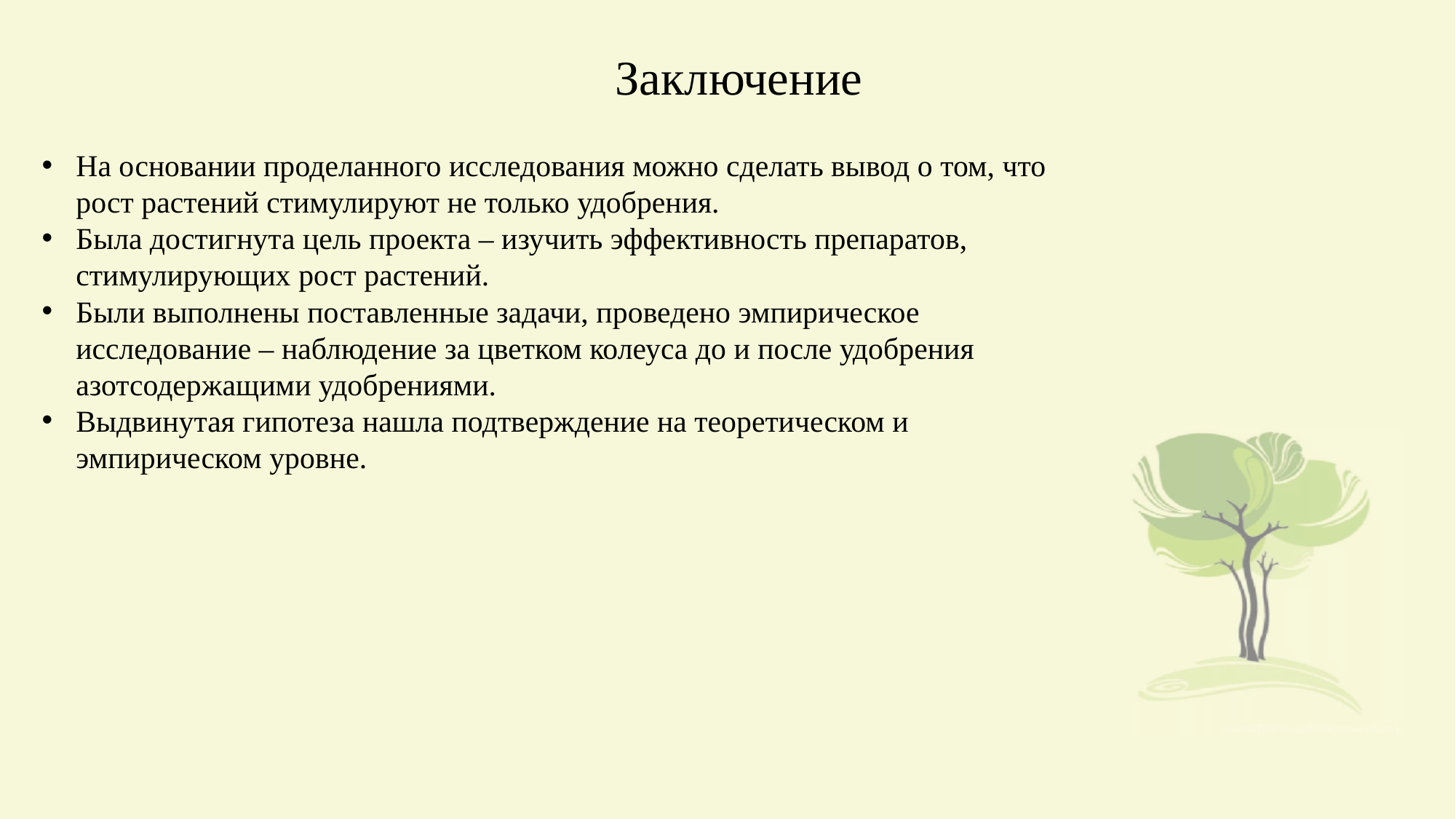

Заключение
На основании проделанного исследования можно сделать вывод о том, что рост растений стимулируют не только удобрения.
Была достигнута цель проекта – изучить эффективность препаратов, стимулирующих рост растений.
Были выполнены поставленные задачи, проведено эмпирическое исследование – наблюдение за цветком колеуса до и после удобрения азотсодержащими удобрениями.
Выдвинутая гипотеза нашла подтверждение на теоретическом и эмпирическом уровне.